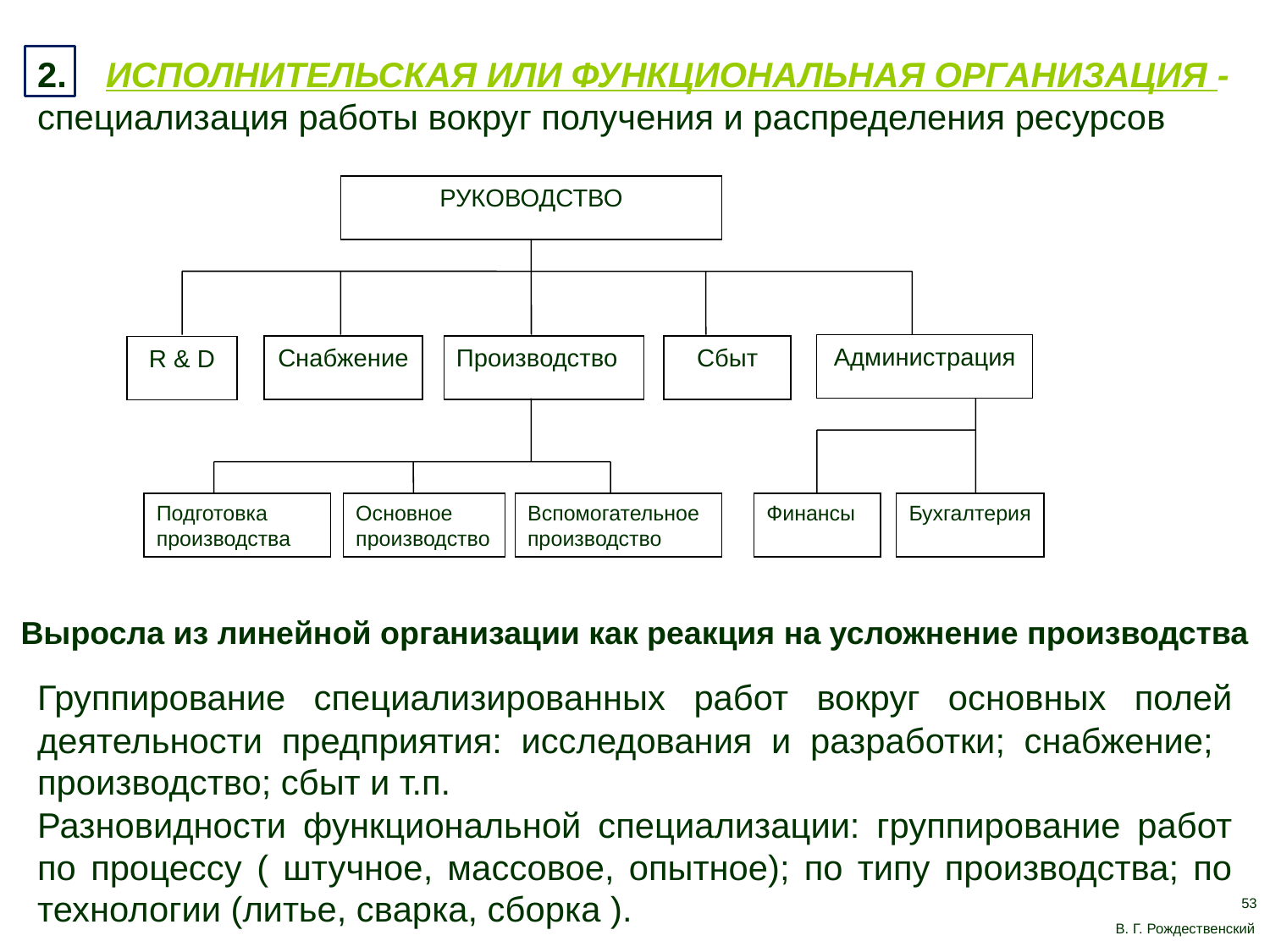

2.    ИСПОЛНИТЕЛЬСКАЯ ИЛИ ФУНКЦИОНАЛЬНАЯ ОРГАНИЗАЦИЯ - специализация работы вокруг получения и распределения ресурсов

РУКОВОДСТВО

Администрация
Снабжение
Производство
Сбыт

Подготовка
производства
Основное
производство
Вспомогательное
производство
Финансы
Бухгалтерия
R & D

Выросла из линейной организации как реакция на усложнение производства
Группирование специализированных работ вокруг основных полей деятельности предприятия: исследования и разработки; снабжение;  производство; сбыт и т.п.
Разновидности функциональной специализации: группирование работ по процессу ( штучное, массовое, опытное); по типу производства; по технологии (литье, сварка, сборка ).
53
В. Г. Рождественский